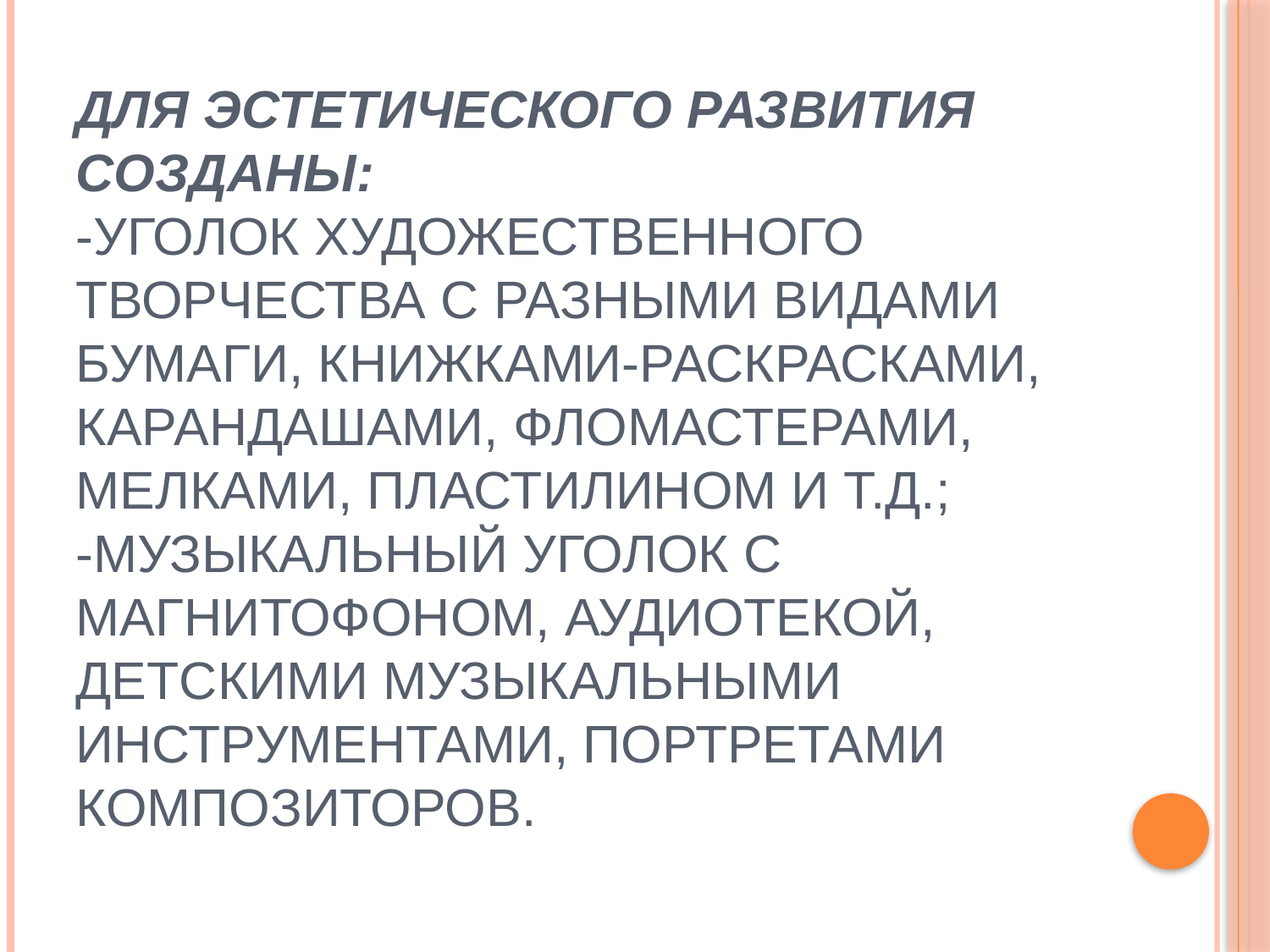

# Для эстетического развития созданы: -уголок художественного творчества с разными видами бумаги, книжками-раскрасками, карандашами, фломастерами, мелками, пластилином и т.д.; -музыкальный уголок с магнитофоном, аудиотекой, детскими музыкальными инструментами, портретами композиторов.